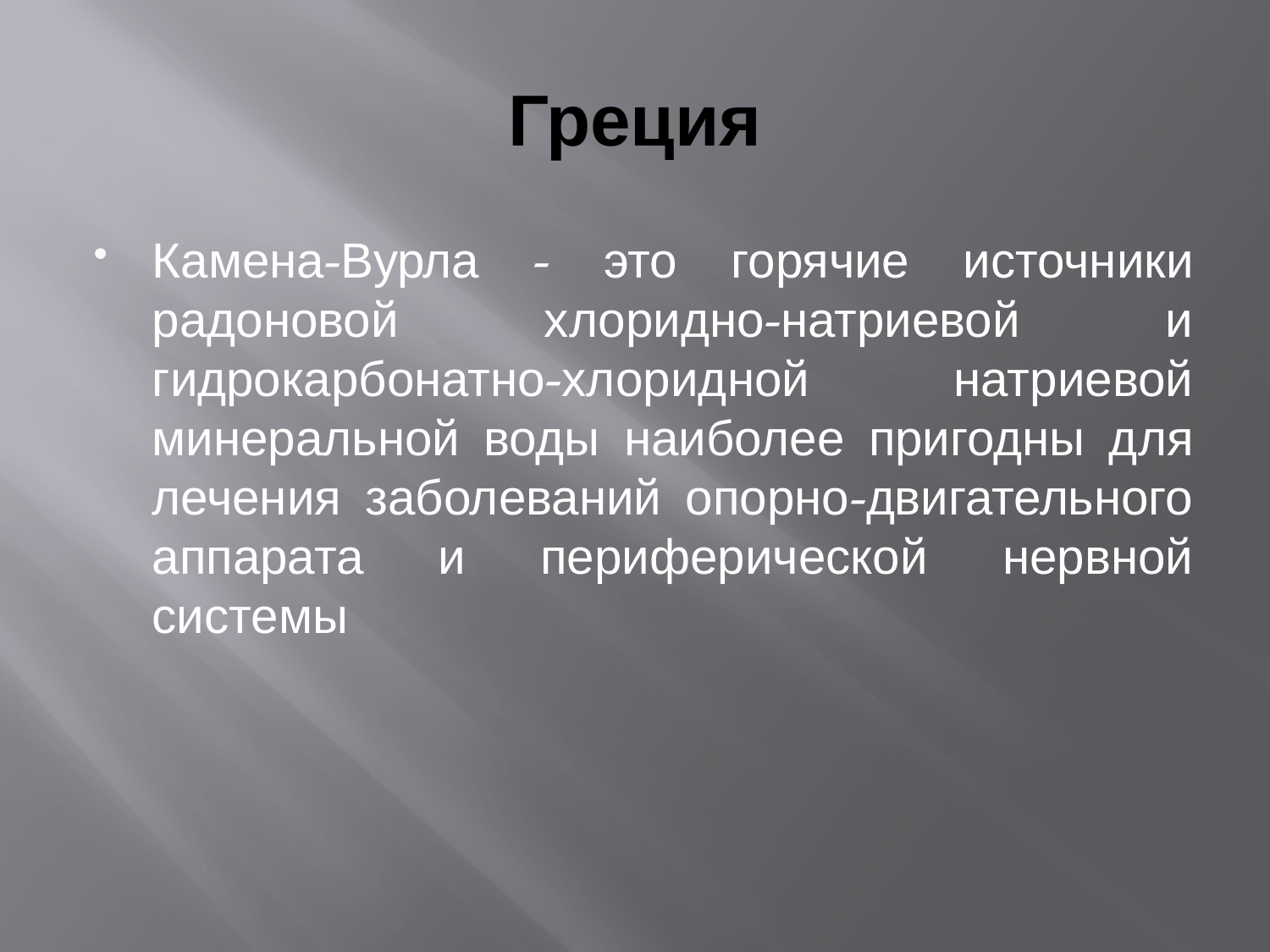

# Греция
Камена-Вурла - это горячие источники радоновой хлоридно-натриевой и гидрокарбонатно-хлоридной натриевой минеральной воды наиболее пригодны для лечения заболеваний опорно-двигательного аппарата и периферической нервной системы